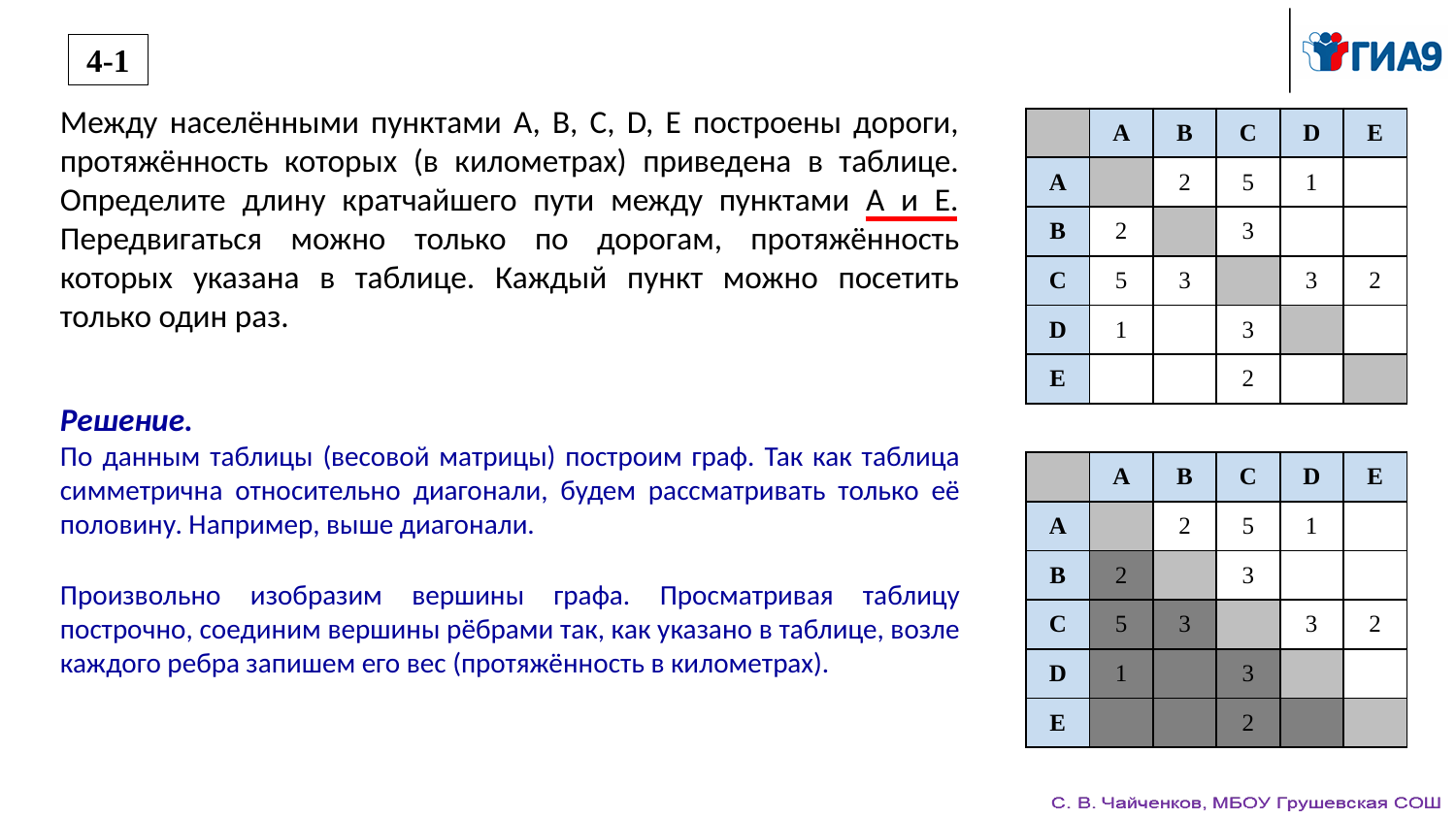

4-1
Между населёнными пунктами А, В, С, D, Е построены дороги, протяжённость которых (в километрах) приведена в таблице. Определите длину кратчайшего пути между пунктами А и Е. Передвигаться можно только по дорогам, протяжённость которых указана в таблице. Каждый пункт можно посетить только один раз.
|  | А | В | С | D | Е |
| --- | --- | --- | --- | --- | --- |
| А |  | 2 | 5 | 1 |  |
| В | 2 |  | 3 |  |  |
| С | 5 | 3 |  | 3 | 2 |
| D | 1 |  | 3 |  |  |
| Е |  |  | 2 |  |  |
Решение.
По данным таблицы (весовой матрицы) построим граф. Так как таблица симметрична относительно диагонали, будем рассматривать только её половину. Например, выше диагонали.
|  | А | В | С | D | Е |
| --- | --- | --- | --- | --- | --- |
| А |  | 2 | 5 | 1 |  |
| В | 2 |  | 3 |  |  |
| С | 5 | 3 |  | 3 | 2 |
| D | 1 |  | 3 |  |  |
| Е |  |  | 2 |  |  |
Произвольно изобразим вершины графа. Просматривая таблицу построчно, соединим вершины рёбрами так, как указано в таблице, возле каждого ребра запишем его вес (протяжённость в километрах).